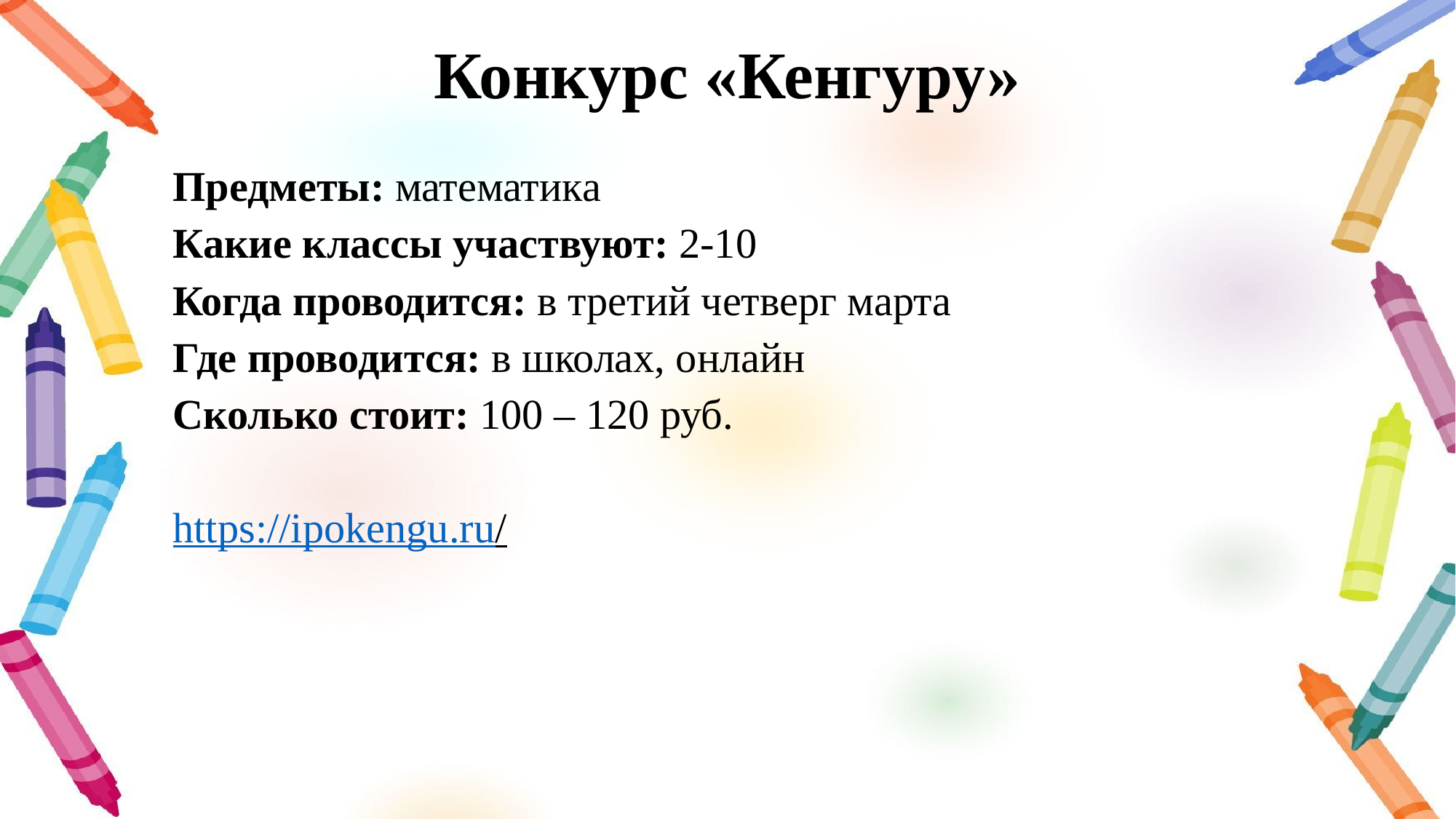

# Конкурс «Кенгуру»
Предметы: математика
Какие классы участвуют: 2-10
Когда проводится: в третий четверг марта
Где проводится: в школах, онлайн
Сколько стоит: 100 – 120 руб.

https://ipokengu.ru/